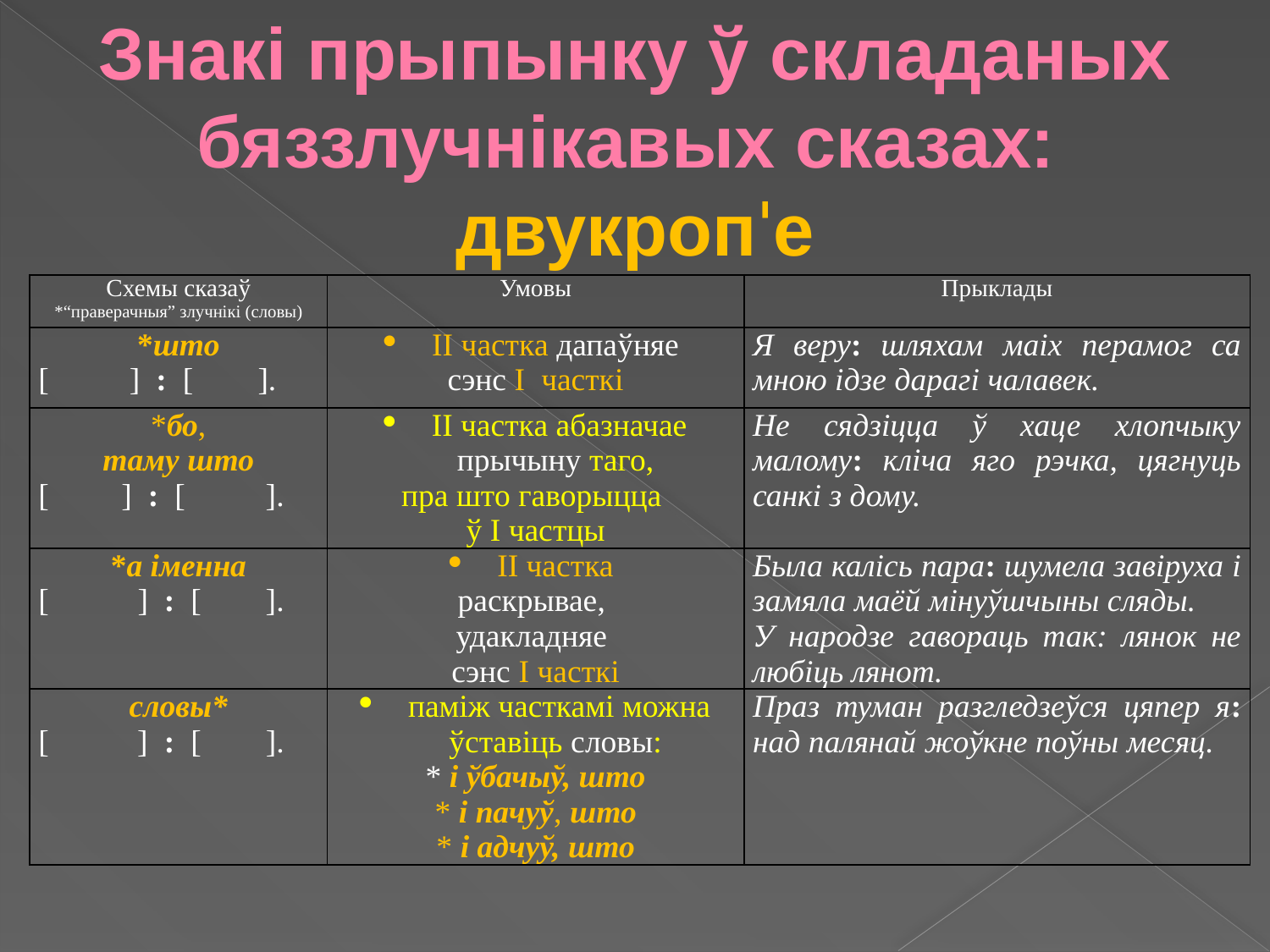

# Знакі прыпынку ў складаных бяззлучнікавых сказах: двукроп'е
| Схемы сказаў \*“праверачныя” злучнікі (словы) | Умовы | Прыклады |
| --- | --- | --- |
| \*што [ ] : [ ]. | ІІ частка дапаўняе сэнс І часткі | Я веру: шляхам маіх перамог са мною ідзе дарагі чалавек. |
| \*бо, таму што [ ] : [ ]. | ІІ частка абазначае прычыну таго, пра што гаворыцца ў І частцы | Не сядзіцца ў хаце хлопчыку малому: кліча яго рэчка, цягнуць санкі з дому. |
| \*а іменна [ ] : [ ]. | ІІ частка раскрывае, удакладняе сэнс І часткі | Была калісь пара: шумела завіруха і замяла маёй мінуўшчыны сляды. У народзе гавораць так: лянок не любіць лянот. |
| словы\* [ ] : [ ]. | паміж часткамі можна ўставіць словы: \* і ўбачыў, што \* і пачуў, што \* і адчуў, што | Праз туман разгледзеўся цяпер я: над палянай жоўкне поўны месяц. |